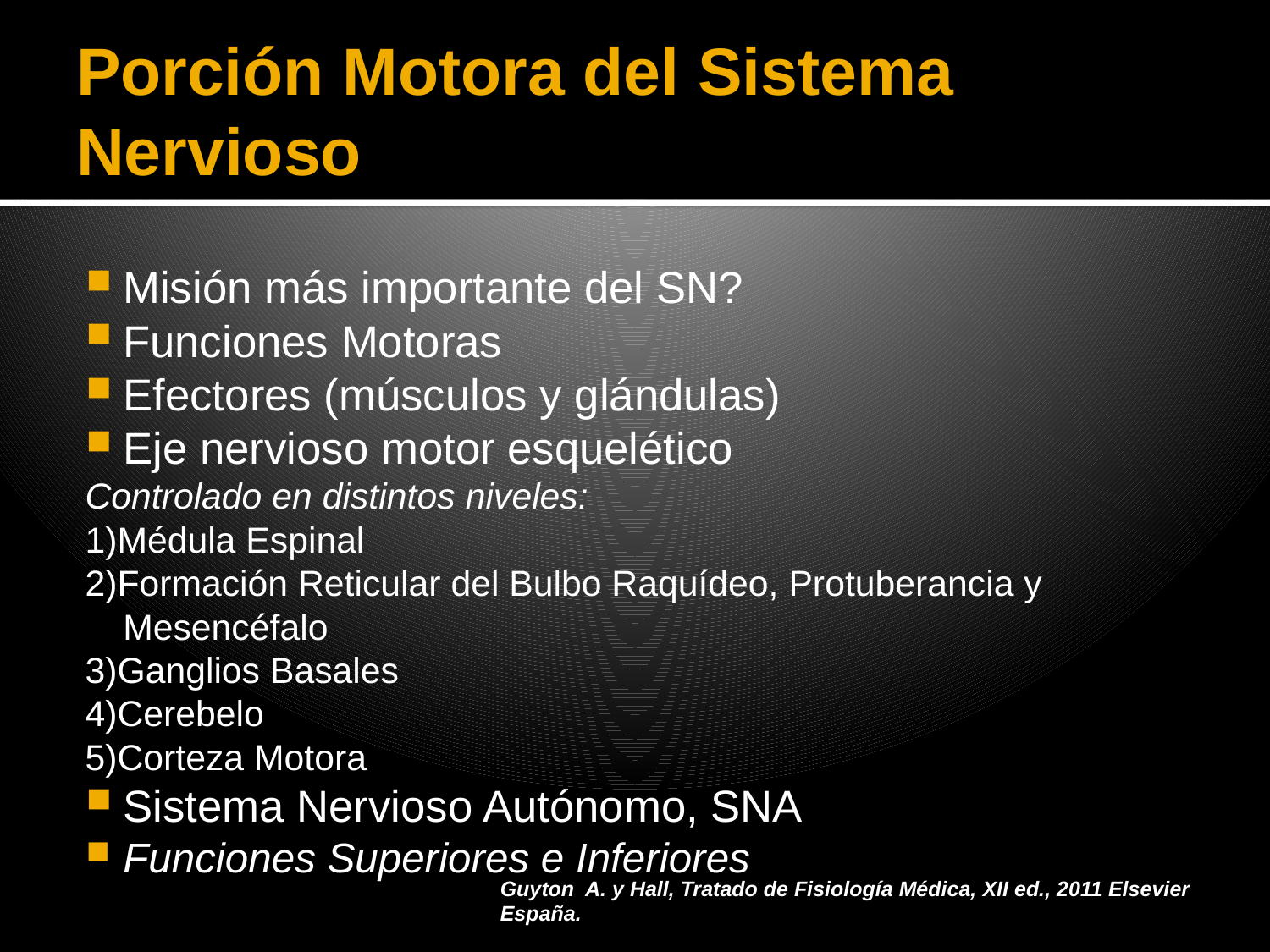

# Porción Motora del Sistema Nervioso
Misión más importante del SN?
Funciones Motoras
Efectores (músculos y glándulas)
Eje nervioso motor esquelético
Controlado en distintos niveles:
1)Médula Espinal
2)Formación Reticular del Bulbo Raquídeo, Protuberancia y Mesencéfalo
3)Ganglios Basales
4)Cerebelo
5)Corteza Motora
Sistema Nervioso Autónomo, SNA
Funciones Superiores e Inferiores

Guyton  A. y Hall, Tratado de Fisiología Médica, XII ed., 2011 Elsevier España.